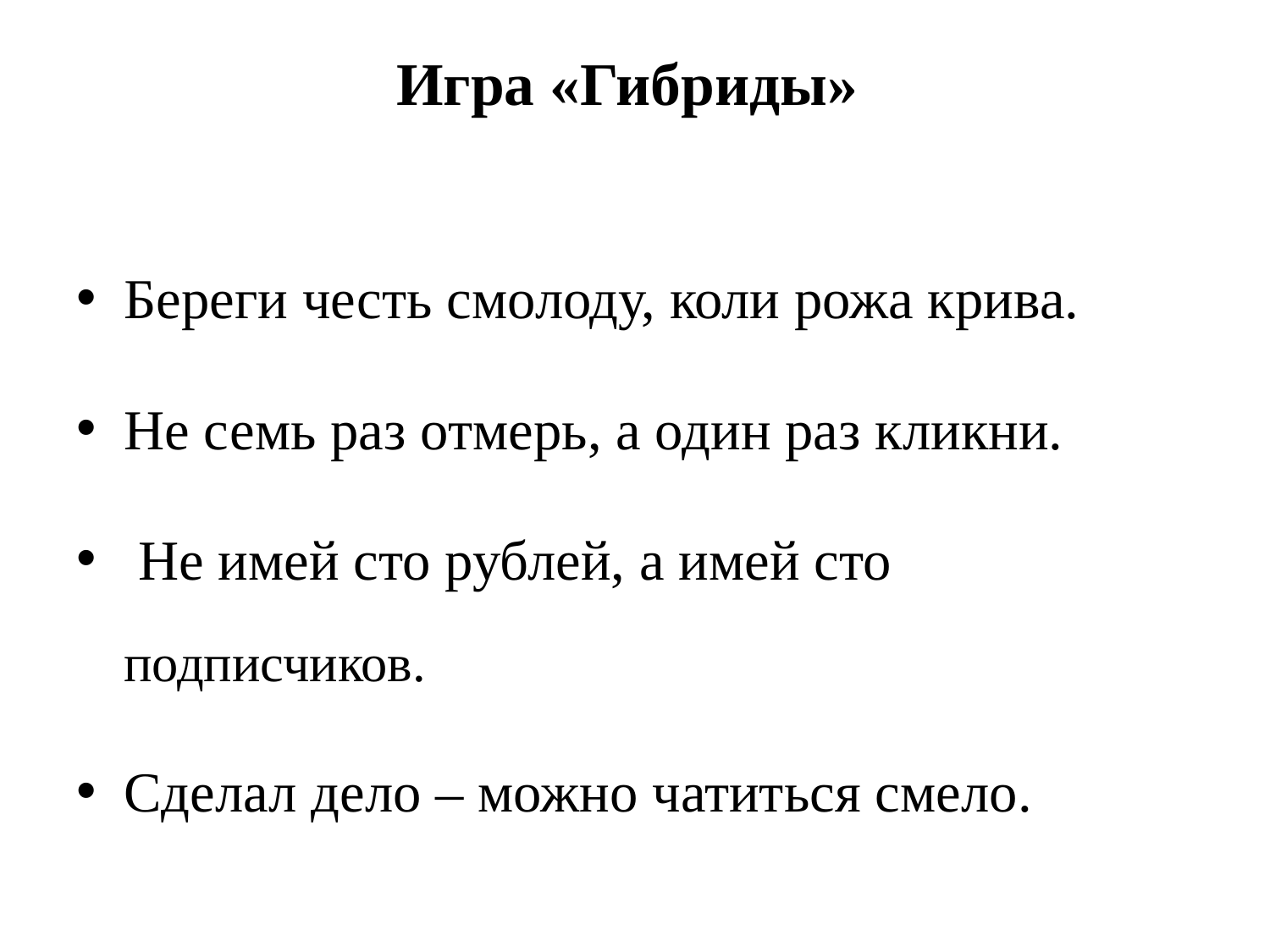

# Игра «Гибриды»
Береги честь смолоду, коли рожа крива.
Не семь раз отмерь, а один раз кликни.
 Не имей сто рублей, а имей сто  подписчиков.
Сделал дело – можно чатиться смело.